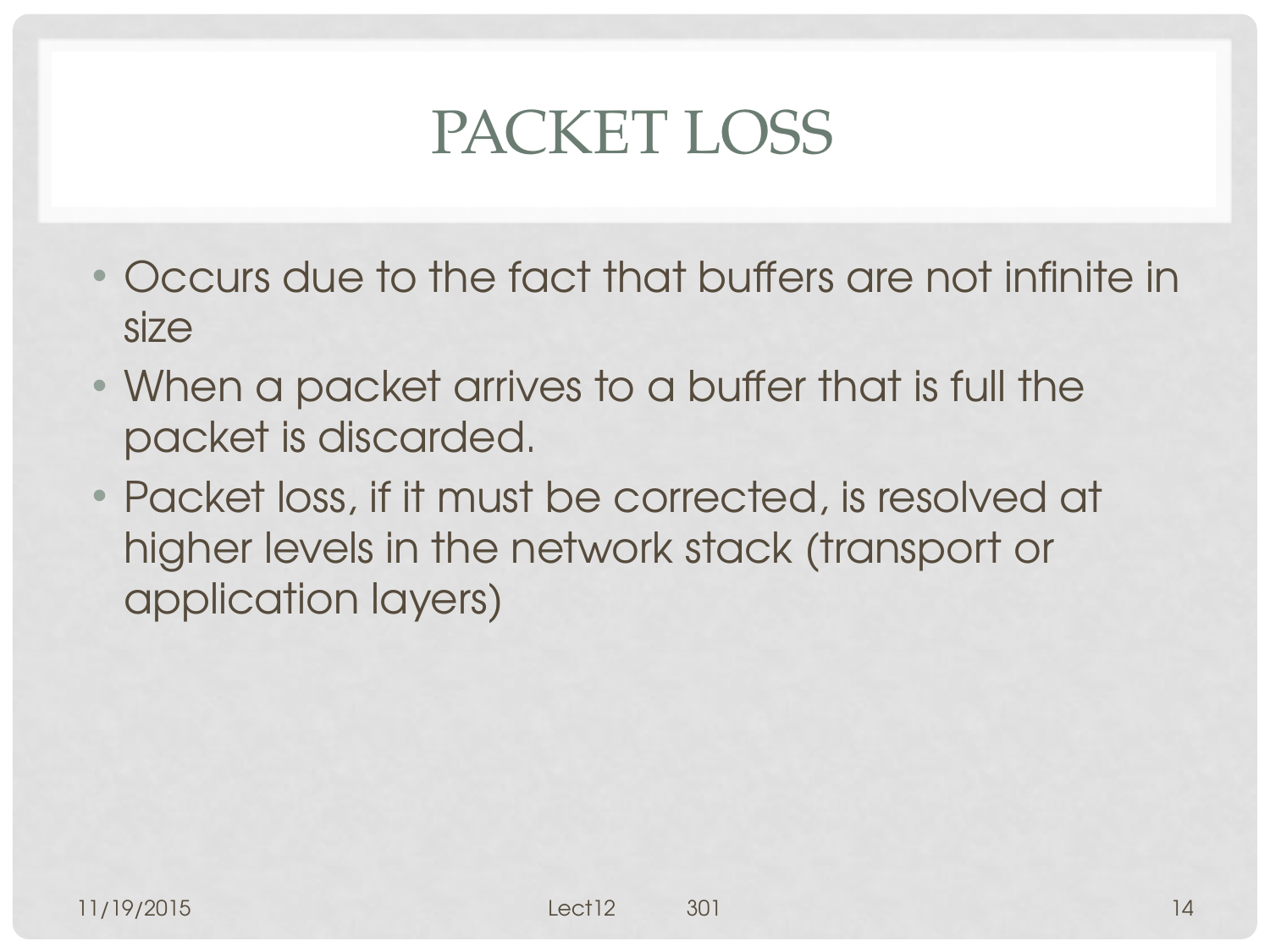

# Packet Loss
Occurs due to the fact that buffers are not infinite in size
When a packet arrives to a buffer that is full the packet is discarded.
Packet loss, if it must be corrected, is resolved at higher levels in the network stack (transport or application layers)

11/19/2015
Lect12            301
14